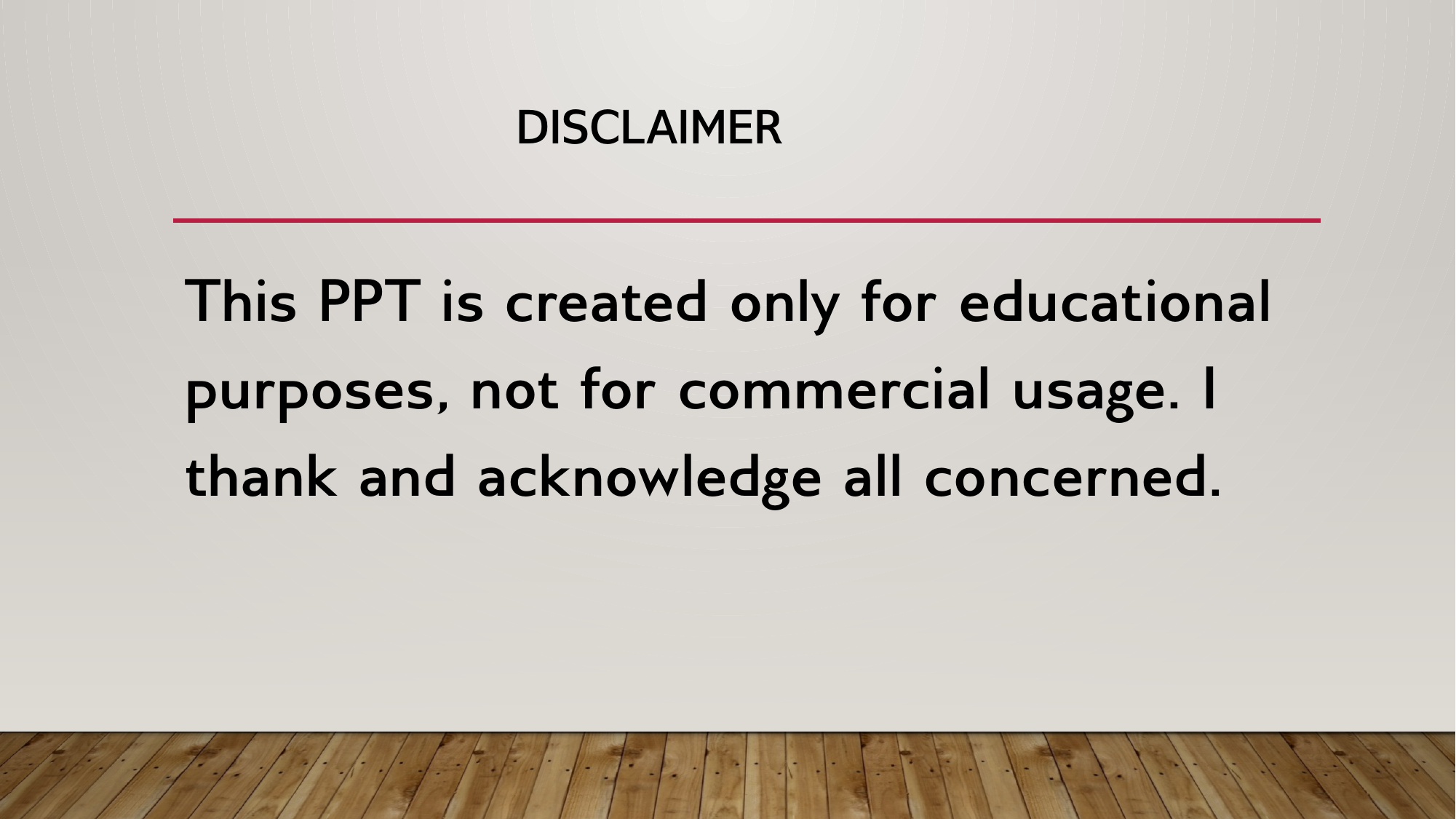

# Disclaimer
This PPT is created only for educational purposes, not for commercial usage. I thank and acknowledge all concerned.